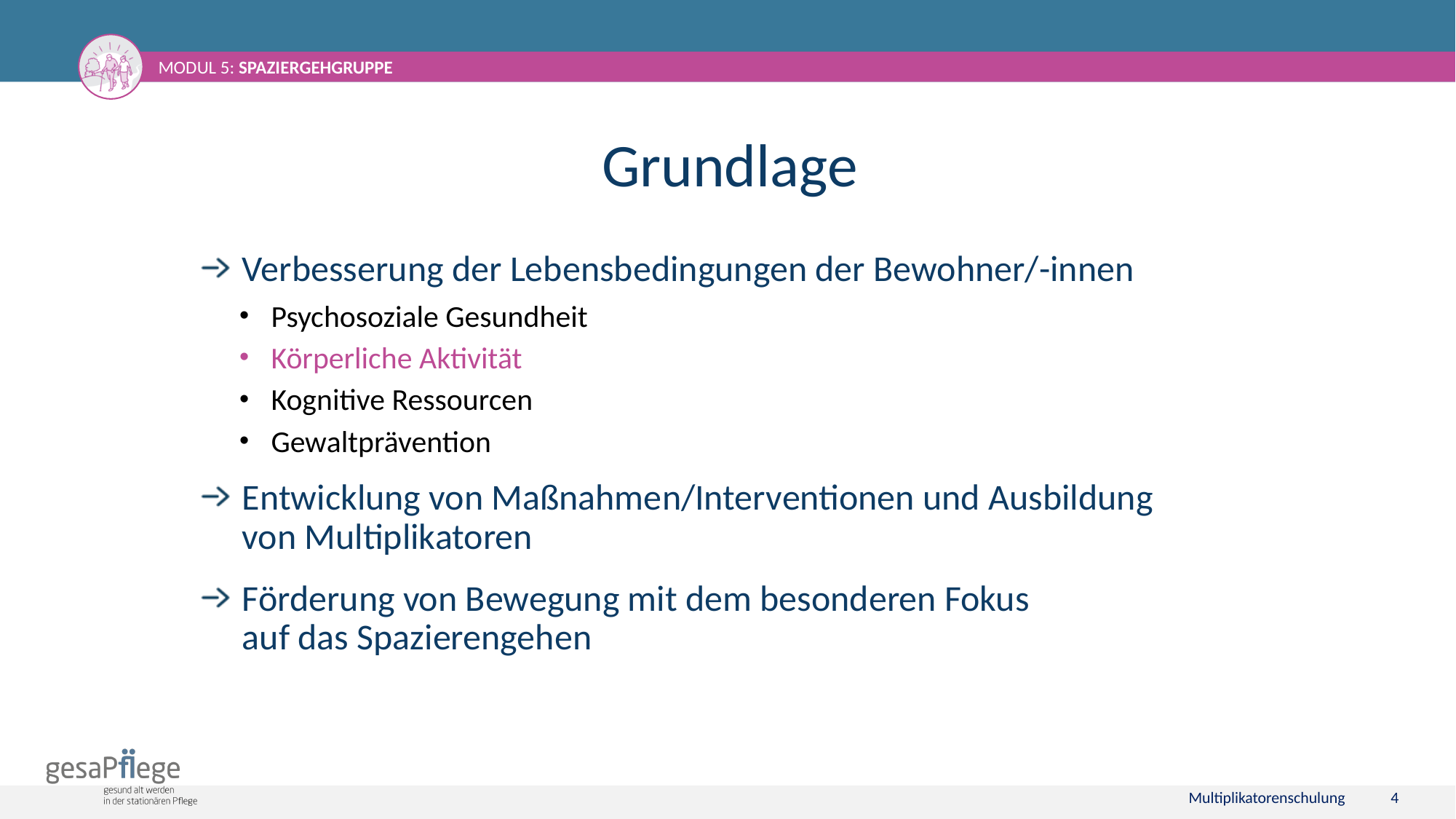

# Grundlage
Verbesserung der Lebensbedingungen der Bewohner/-innen
Psychosoziale Gesundheit
Körperliche Aktivität
Kognitive Ressourcen
Gewaltprävention
Entwicklung von Maßnahmen/Interventionen und Ausbildung
von Multiplikatoren
Förderung von Bewegung mit dem besonderen Fokus
auf das Spazierengehen
Multiplikatorenschulung
4